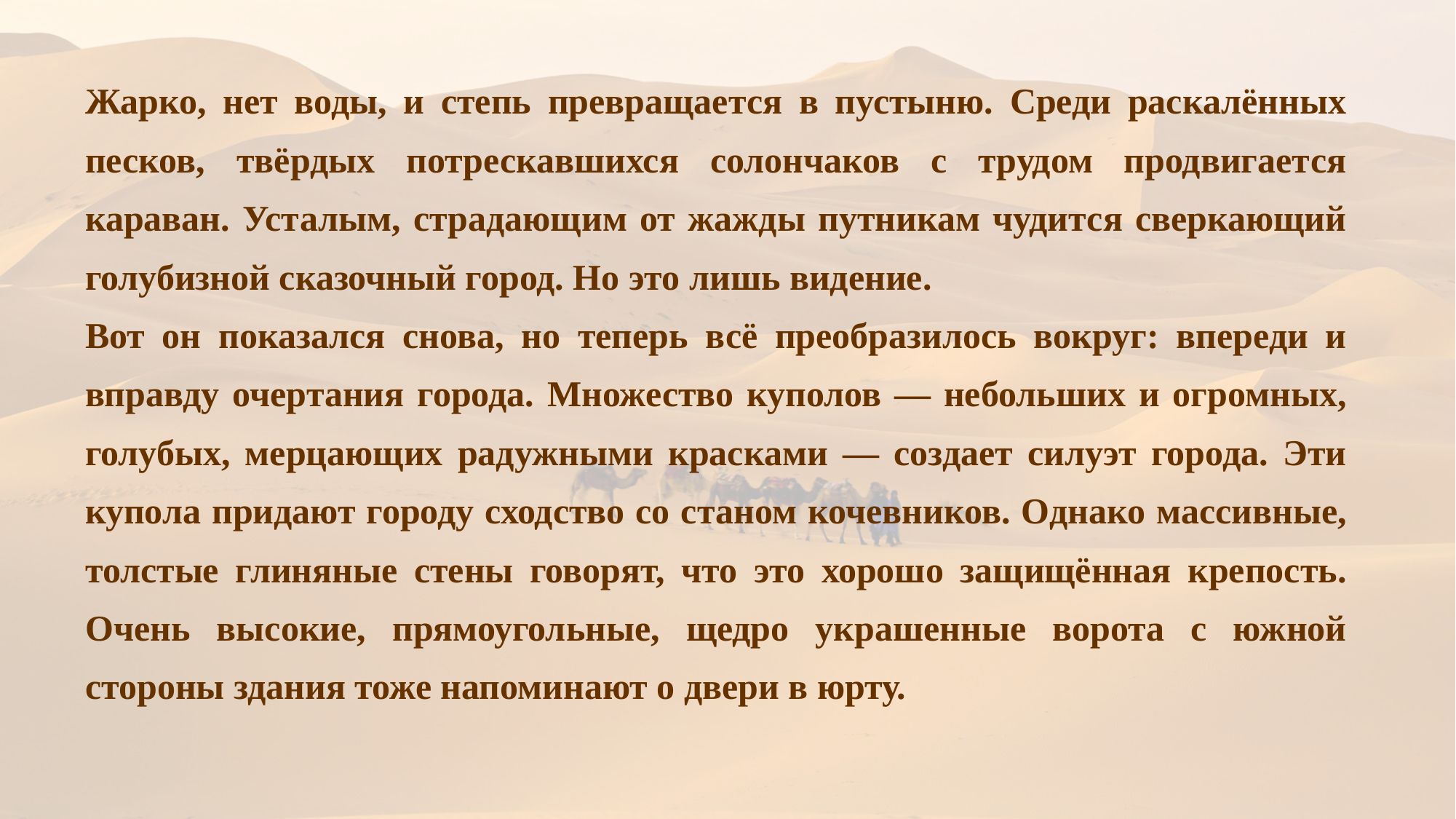

Жарко, нет воды, и степь превращается в пустыню. Среди раскалённых песков, твёрдых потрескавшихся солончаков с трудом продвигается караван. Усталым, страдающим от жажды путникам чудится сверкающий голубизной сказочный город. Но это лишь видение.
Вот он показался снова, но теперь всё преобразилось вокруг: впереди и вправду очертания города. Множество куполов — небольших и огромных, голубых, мерцающих радужными красками — создает силуэт города. Эти купола придают городу сходство со станом кочевников. Однако массивные, толстые глиняные стены говорят, что это хорошо защищённая крепость. Очень высокие, прямоугольные, щедро украшенные ворота с южной стороны здания тоже напоминают о двери в юрту.